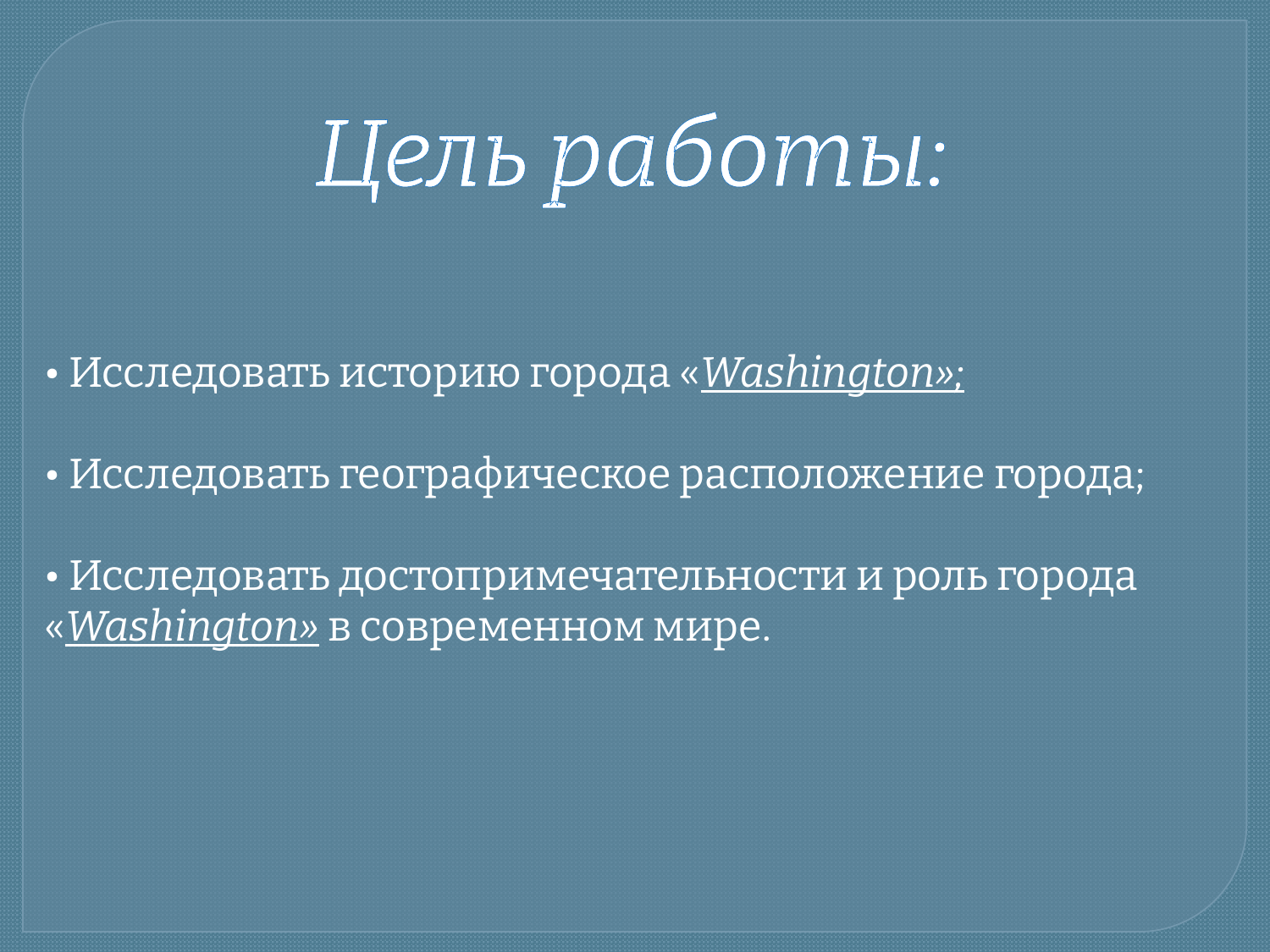

Цель работы:
• Исследовать историю города «Washington»;

• Исследовать географическое расположение города;

• Исследовать достопримечательности и роль города «Washington» в современном мире.